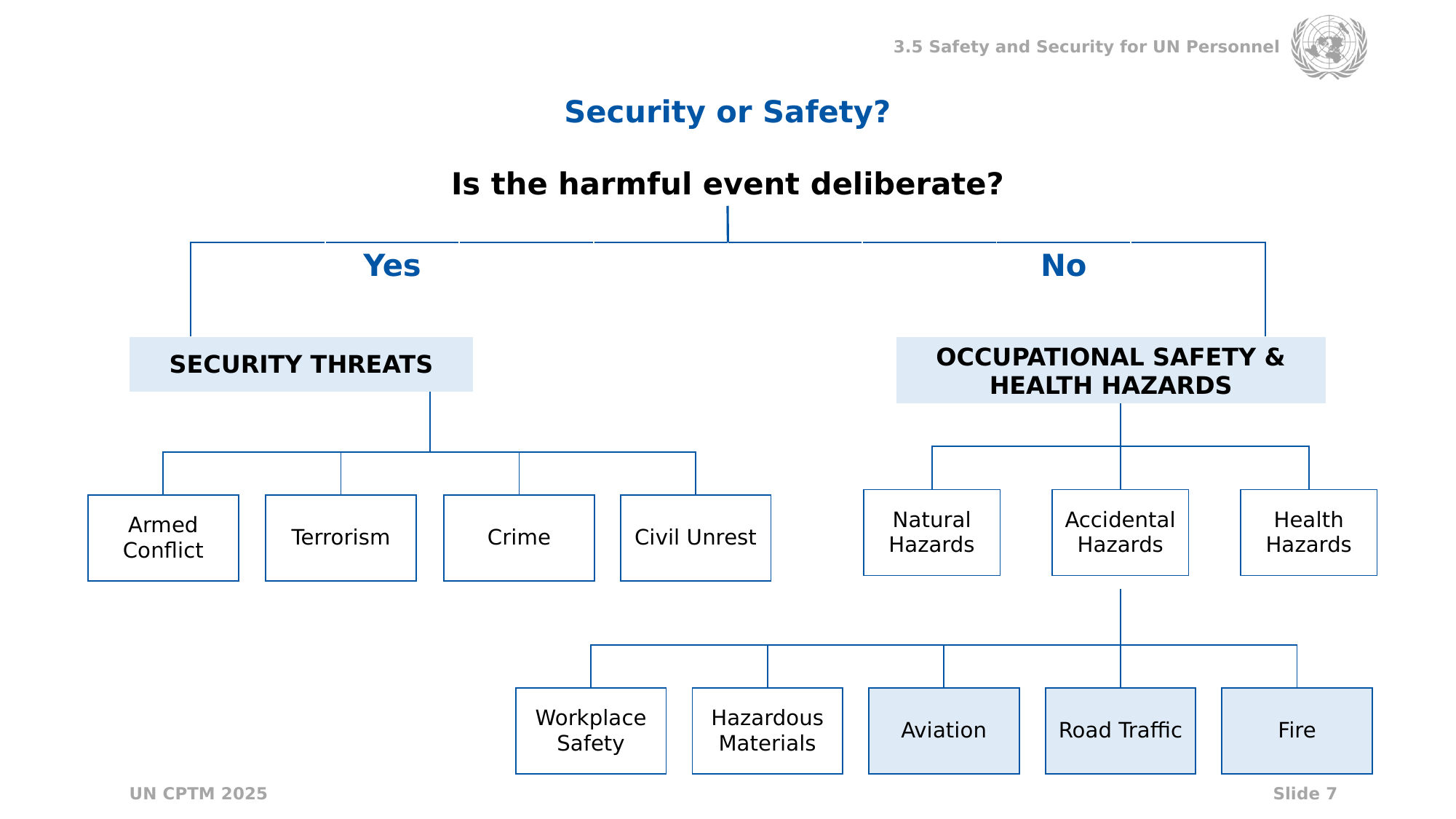

Security or Safety?
Is the harmful event deliberate?
|  | Yes |  |  |  |  | No |  |
| --- | --- | --- | --- | --- | --- | --- | --- |
|  |  |  |  |  |  |  |  |
| OCCUPATIONAL SAFETY & HEALTH HAZARDS |
| --- |
| SECURITY THREATS |
| --- |
|  |  |  |  |  |  |  |  |  |  |  |  |
| --- | --- | --- | --- | --- | --- | --- | --- | --- | --- | --- | --- |
|  |  |  |  |  |  |  |  |  |  |  |  |
| Armed Conflict |  |  | Terrorism |  |  |  | Crime |  |  | Civil Unrest |  |
|  |  |  |  |  |  |  |  |  |  |
| --- | --- | --- | --- | --- | --- | --- | --- | --- | --- |
|  |  |  |  |  |  |  |  |  |  |
| Natural Hazards |  |  |  | Accidental Hazards |  |  |  | Health Hazards |  |
|  |  |  |  |  |  |  |  |  |  |  |  |  |  |
| --- | --- | --- | --- | --- | --- | --- | --- | --- | --- | --- | --- | --- | --- |
|  |  |  |  |  |  |  |  |  |  |  |  |  |  |
| Workplace Safety |  |  | Hazardous Materials |  |  | Aviation |  |  | Road Traffic |  |  | Fire |  |